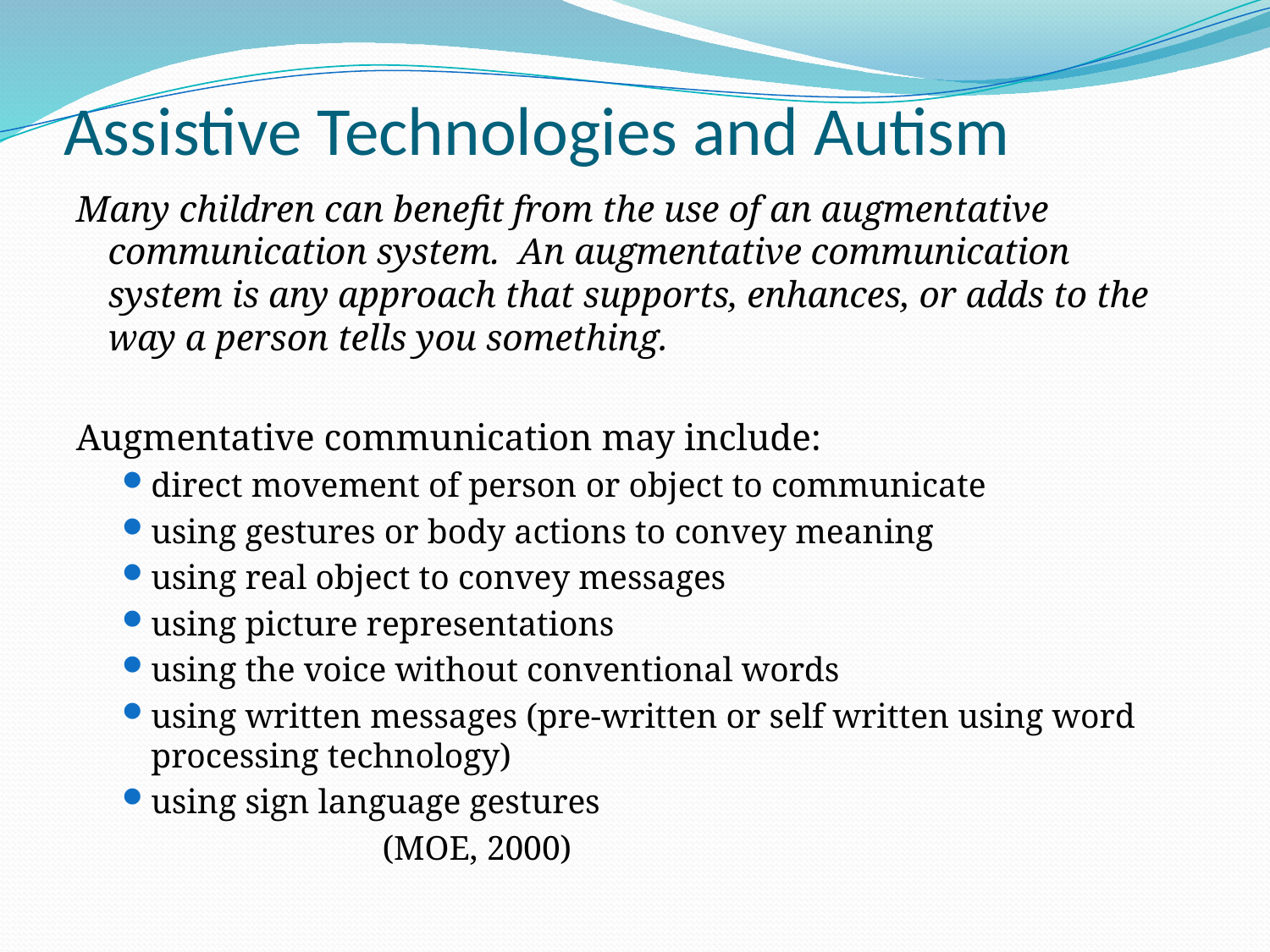

# Assistive Technologies and Autism
Many children can benefit from the use of an augmentative communication system.  An augmentative communication system is any approach that supports, enhances, or adds to the way a person tells you something.

Augmentative communication may include:
direct movement of person or object to communicate
using gestures or body actions to convey meaning
using real object to convey messages
using picture representations
using the voice without conventional words
using written messages (pre-written or self written using word processing technology)
using sign language gestures
                              (MOE, 2000)